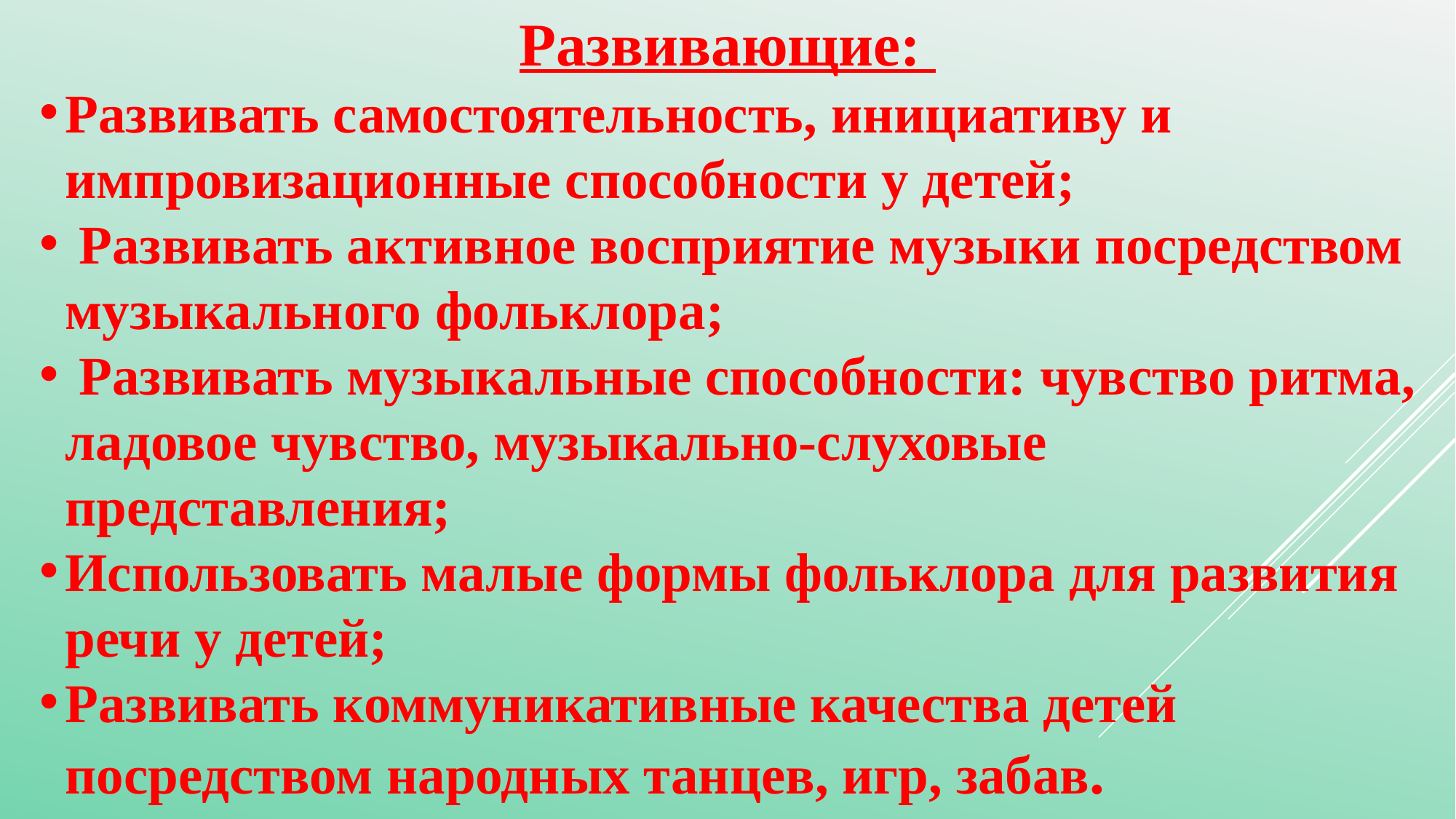

Развивающие:
Развивать самостоятельность, инициативу и импровизационные способности у детей;
 Развивать активное восприятие музыки посредством музыкального фольклора;
 Развивать музыкальные способности: чувство ритма, ладовое чувство, музыкально-слуховые представления;
Использовать малые формы фольклора для развития речи у детей;
Развивать коммуникативные качества детей посредством народных танцев, игр, забав.